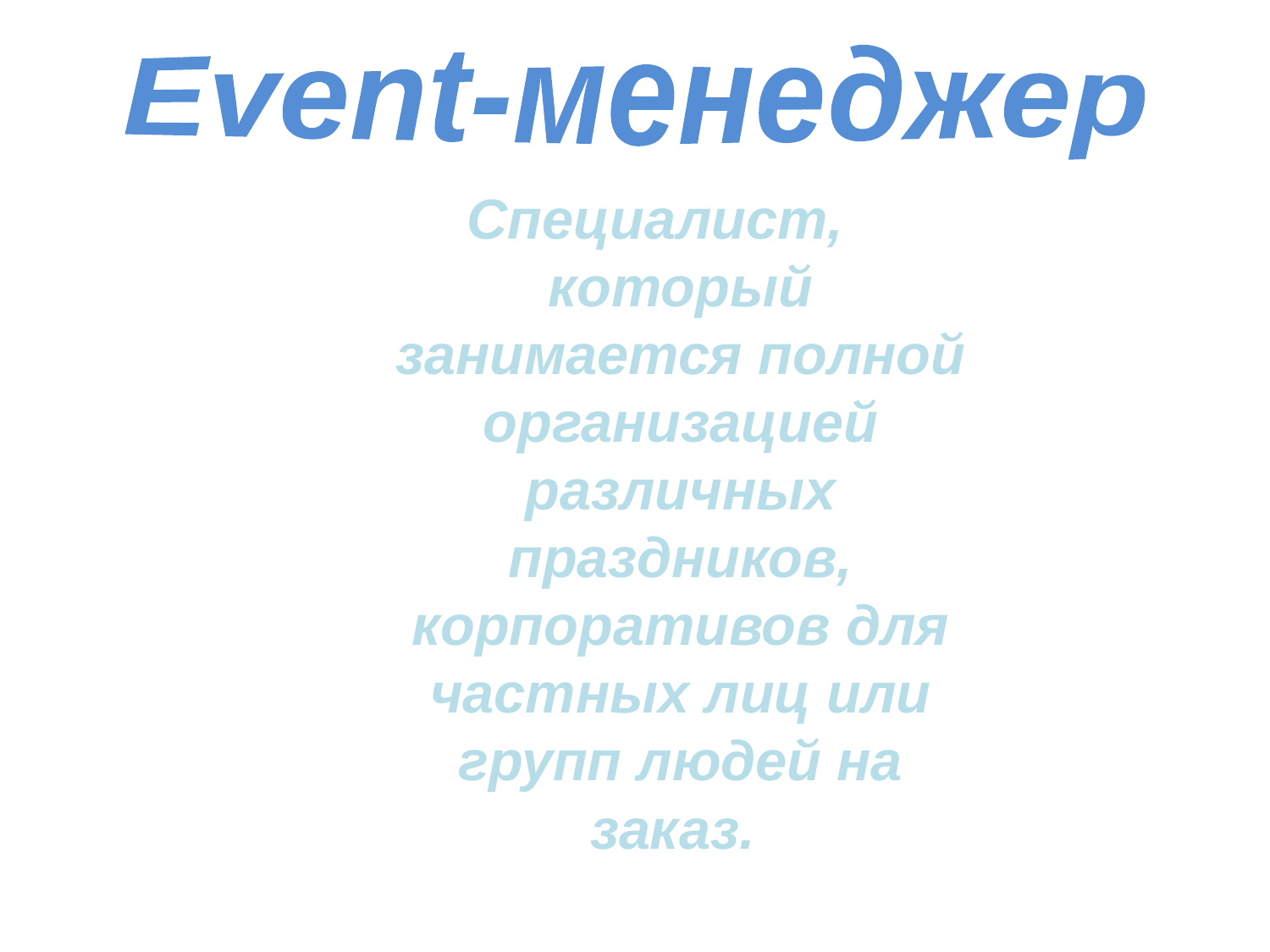

Event-менеджер
Специалист, который занимается полной организацией различных праздников, корпоративов для частных лиц или групп людей на заказ.